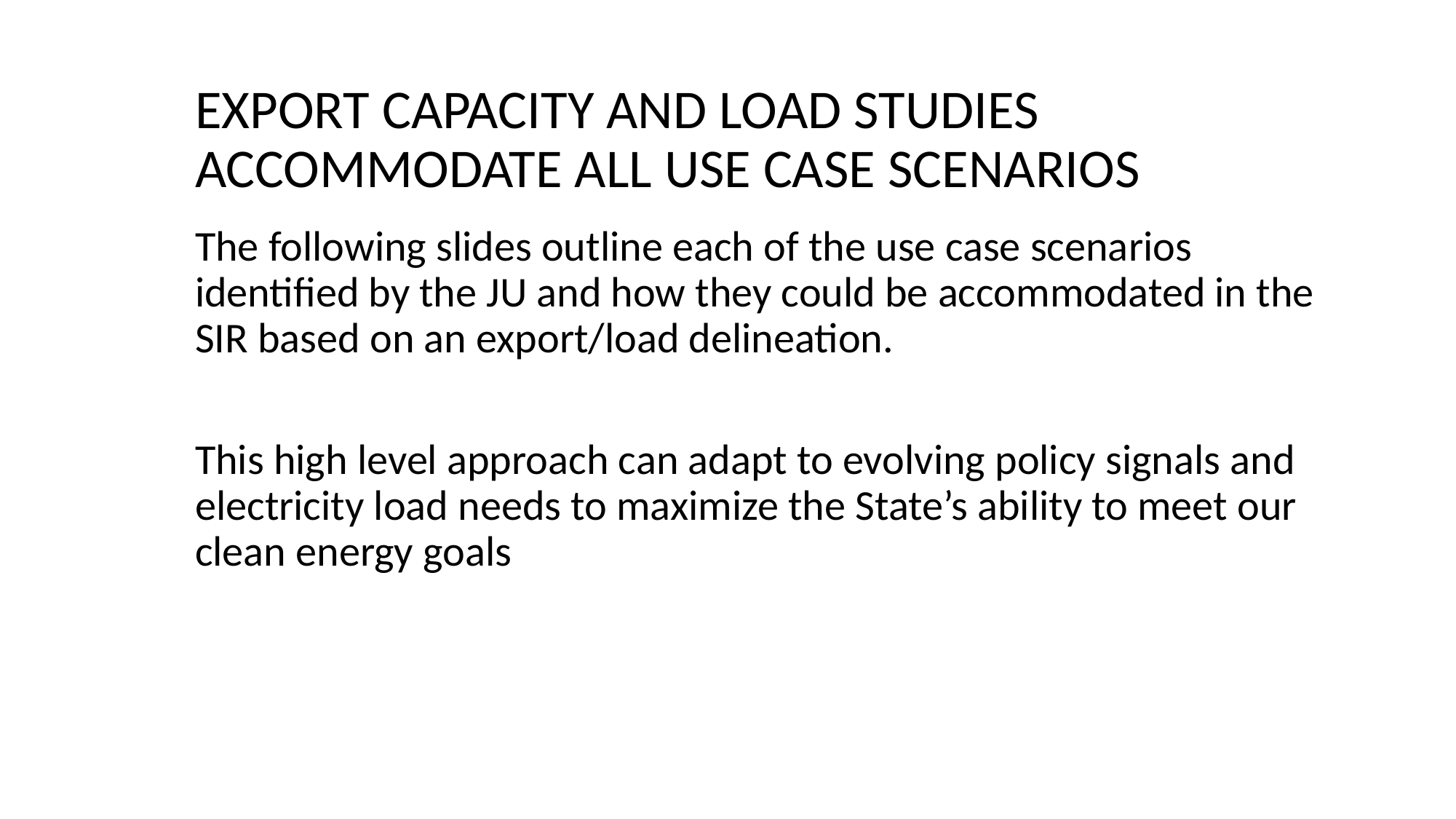

# EXPORT CAPACITY AND LOAD STUDIES ACCOMMODATE ALL USE CASE SCENARIOS
The following slides outline each of the use case scenarios identified by the JU and how they could be accommodated in the SIR based on an export/load delineation.

This high level approach can adapt to evolving policy signals and electricity load needs to maximize the State’s ability to meet our clean energy goals